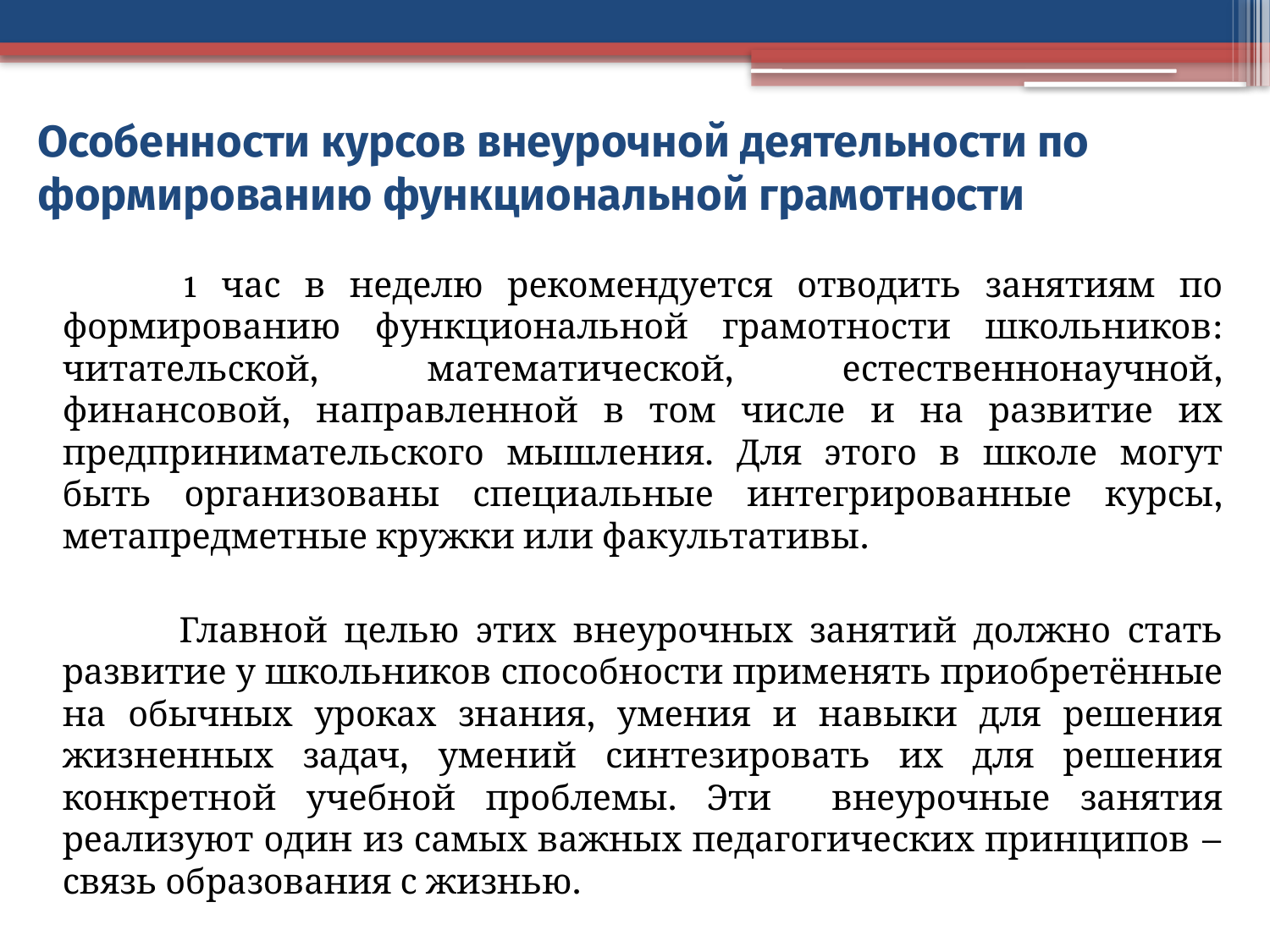

# Особенности курсов внеурочной деятельности по формированию функциональной грамотности
     1 час в неделю рекомендуется отводить занятиям по формированию функциональной грамотности школьников: читательской, математической, естественнонаучной, финансовой, направленной в том числе и на развитие их предпринимательского мышления. Для этого в школе могут быть организованы специальные интегрированные курсы, метапредметные кружки или факультативы.

       Главной целью этих внеурочных занятий должно стать развитие у школьников способности применять приобретённые на обычных уроках знания, умения и навыки для решения жизненных задач, умений синтезировать их для решения конкретной учебной проблемы. Эти  внеурочные занятия реализуют один из самых важных педагогических принципов – связь образования с жизнью.